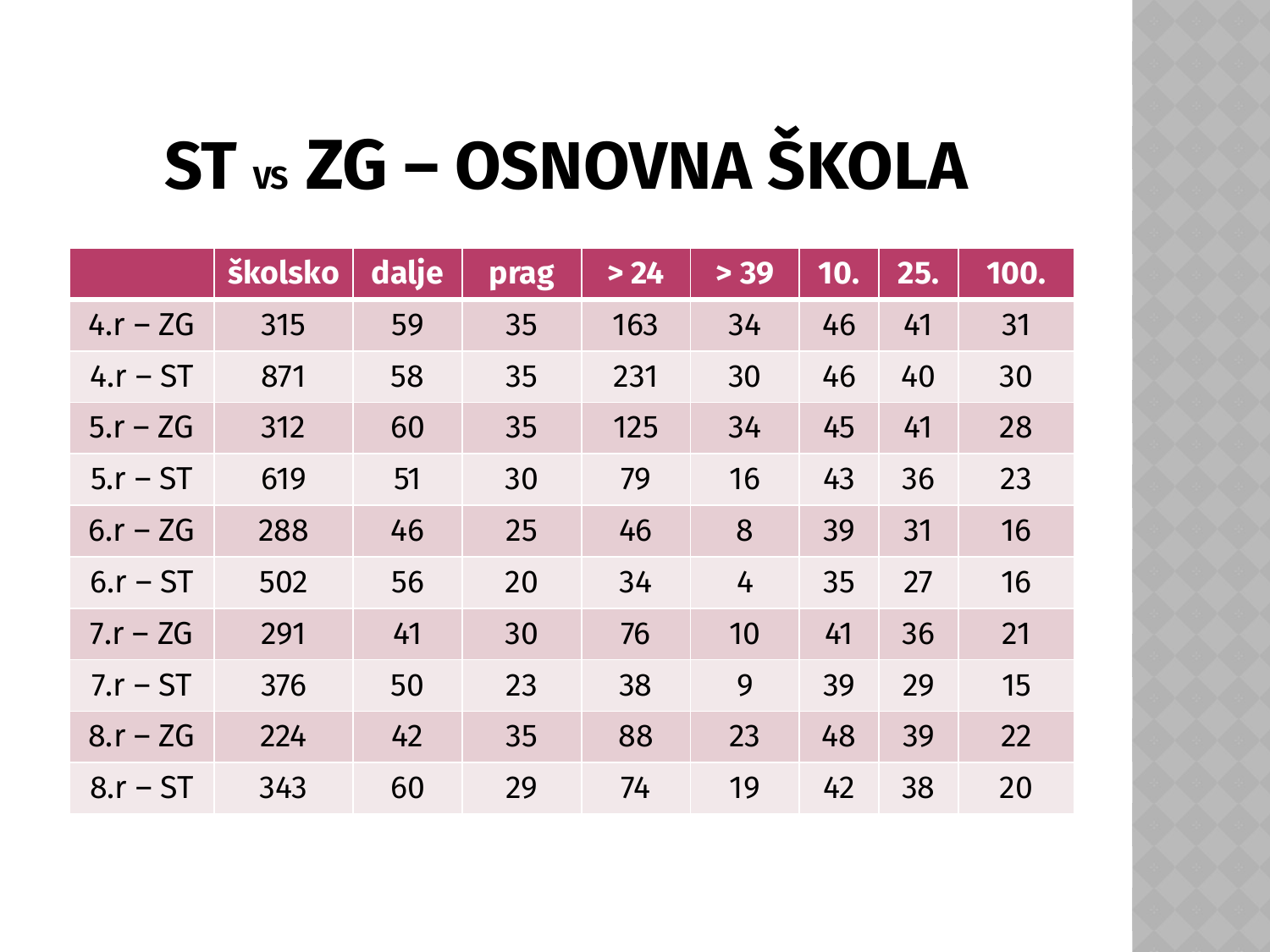

# ST vs ZG – osnovna škola
|  | školsko | dalje | prag | > 24 | > 39 | 10. | 25. | 100. |
| --- | --- | --- | --- | --- | --- | --- | --- | --- |
| 4.r – ZG | 315 | 59 | 35 | 163 | 34 | 46 | 41 | 31 |
| 4.r – ST | 871 | 58 | 35 | 231 | 30 | 46 | 40 | 30 |
| 5.r – ZG | 312 | 60 | 35 | 125 | 34 | 45 | 41 | 28 |
| 5.r – ST | 619 | 51 | 30 | 79 | 16 | 43 | 36 | 23 |
| 6.r – ZG | 288 | 46 | 25 | 46 | 8 | 39 | 31 | 16 |
| 6.r – ST | 502 | 56 | 20 | 34 | 4 | 35 | 27 | 16 |
| 7.r – ZG | 291 | 41 | 30 | 76 | 10 | 41 | 36 | 21 |
| 7.r – ST | 376 | 50 | 23 | 38 | 9 | 39 | 29 | 15 |
| 8.r – ZG | 224 | 42 | 35 | 88 | 23 | 48 | 39 | 22 |
| 8.r – ST | 343 | 60 | 29 | 74 | 19 | 42 | 38 | 20 |